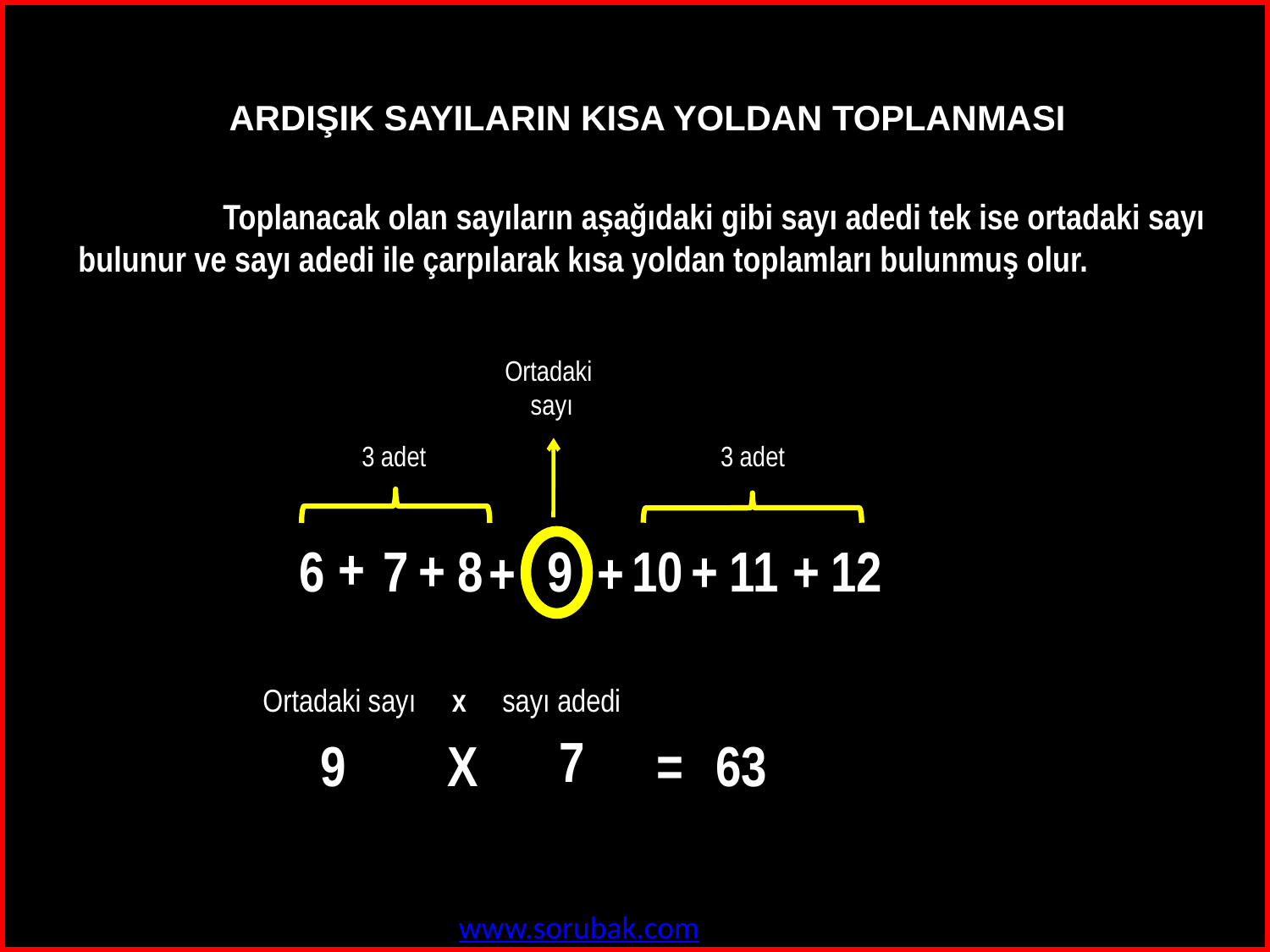

ARDIŞIK SAYILARIN KISA YOLDAN TOPLANMASI
                   Toplanacak olan sayıların aşağıdaki gibi sayı adedi tek ise ortadaki sayı
 bulunur ve sayı adedi ile çarpılarak kısa yoldan toplamları bulunmuş olur.
Ortadaki
sayı

3 adet
3 adet
+
+
6
7
8
9
10
+
11
+
12
+
+

Ortadaki sayı     x     sayı adedi
7
9
X
63
=
www.sorubak.com